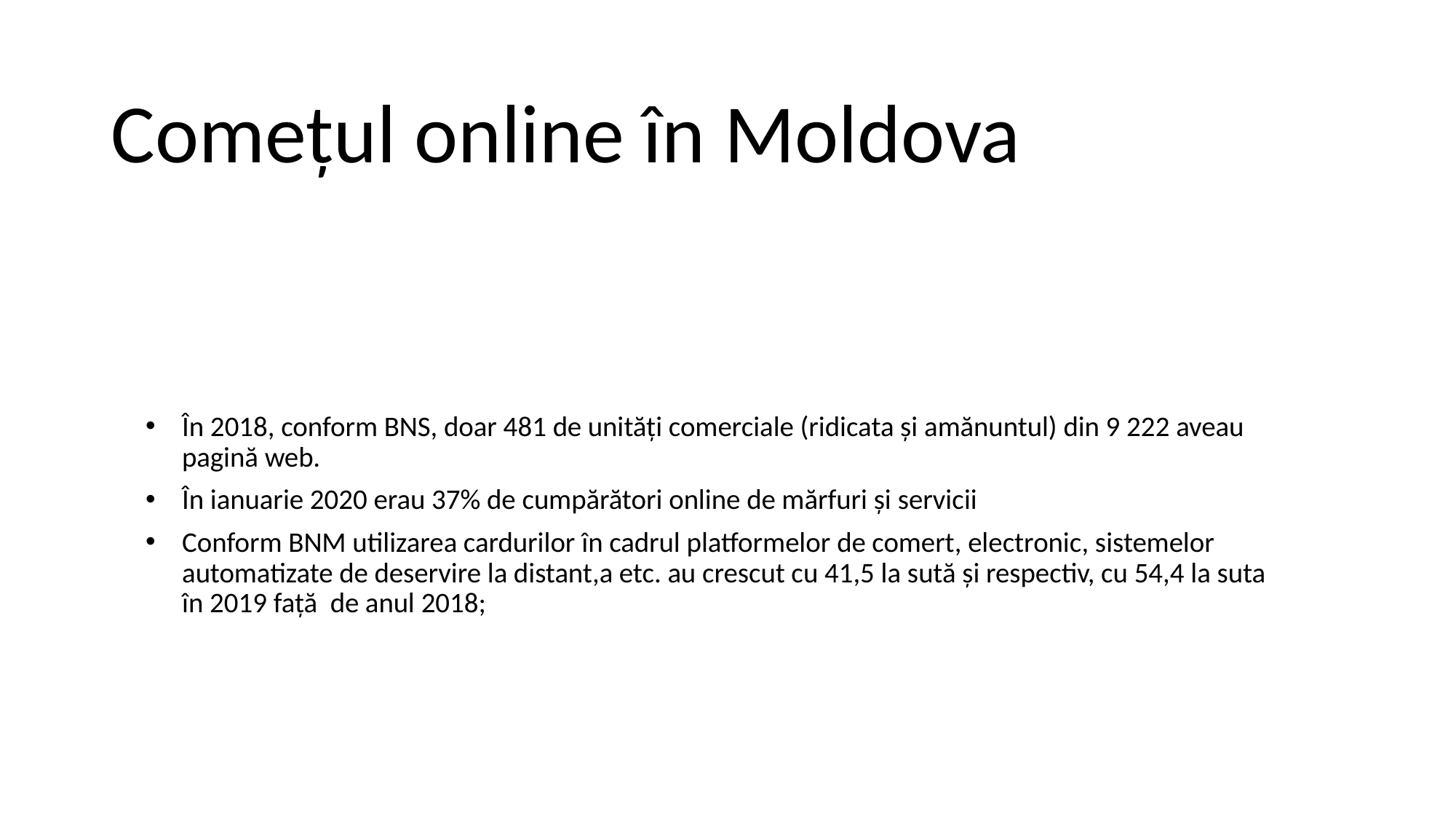

# Comețul online în Moldova
În 2018, conform BNS, doar 481 de unități comerciale (ridicata și amănuntul) din 9 222 aveau pagină web.
În ianuarie 2020 erau 37% de cumpărători online de mărfuri și servicii
Conform BNM utilizarea cardurilor în cadrul platformelor de comert, electronic, sistemelor automatizate de deservire la distant,a etc. au crescut cu 41,5 la sută și respectiv, cu 54,4 la suta în 2019 față  de anul 2018;